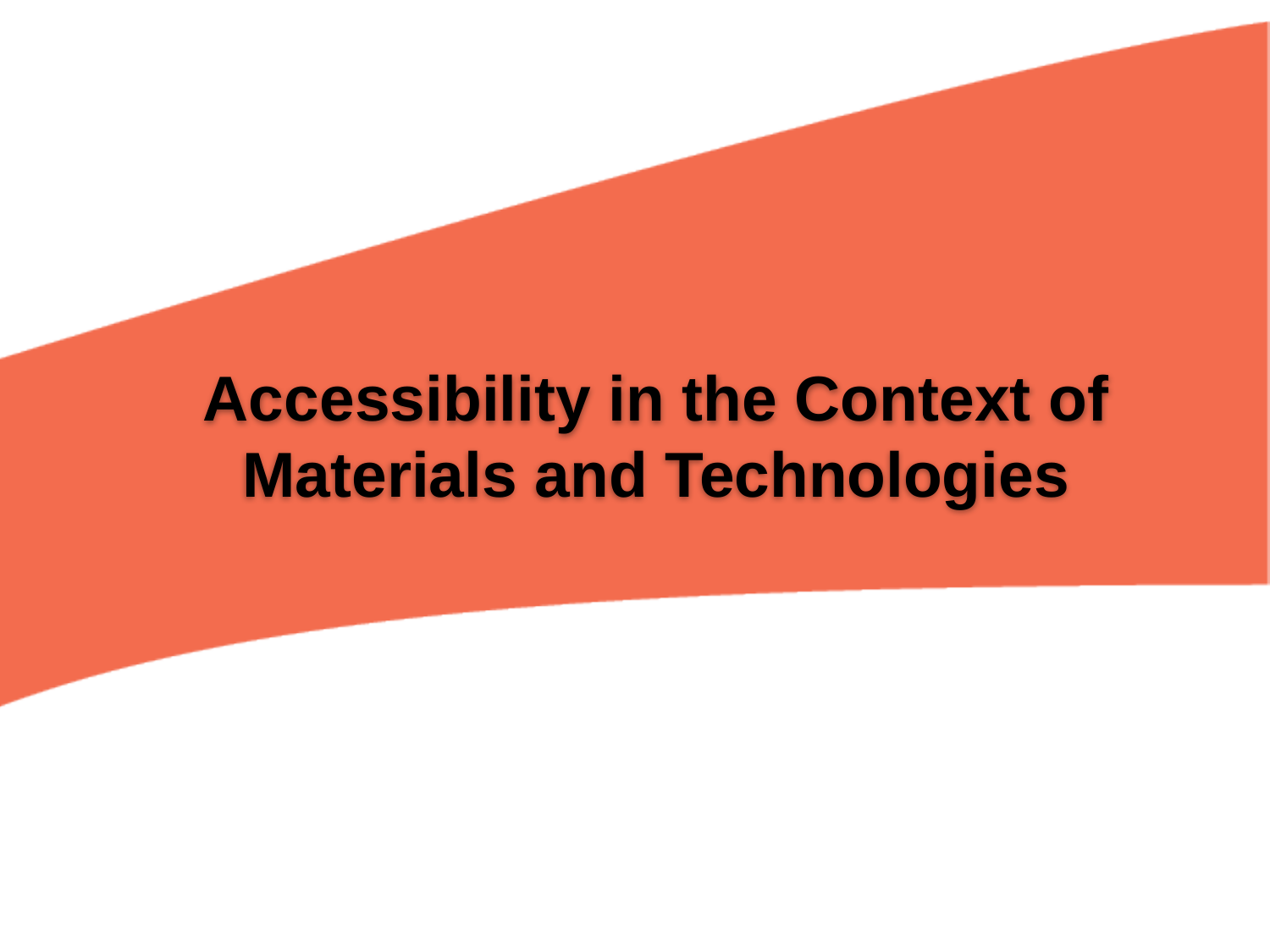

# Accessibility in the Context of Materials and Technologies